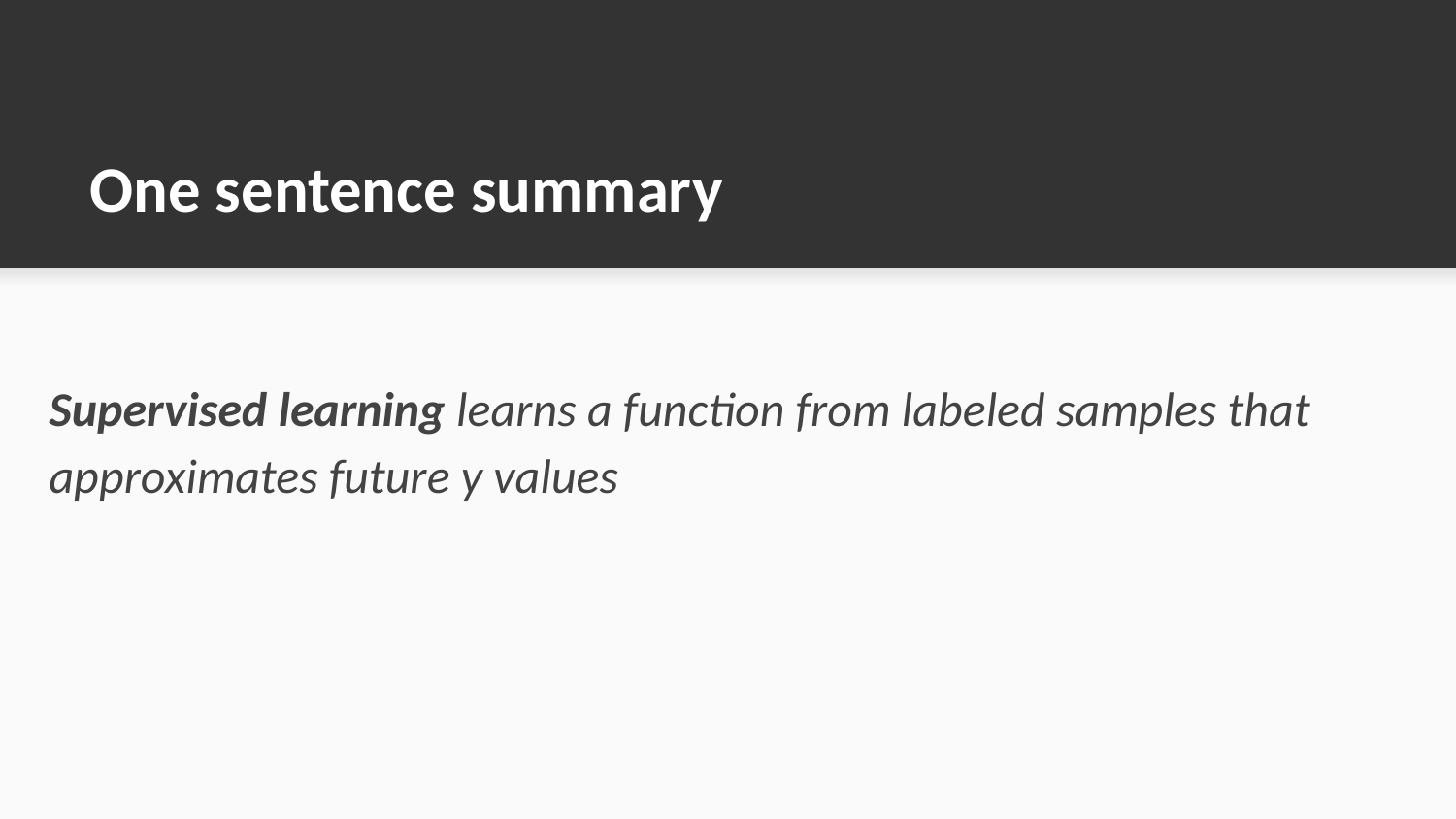

# One sentence summary
Supervised learning learns a function from labeled samples that approximates future y values